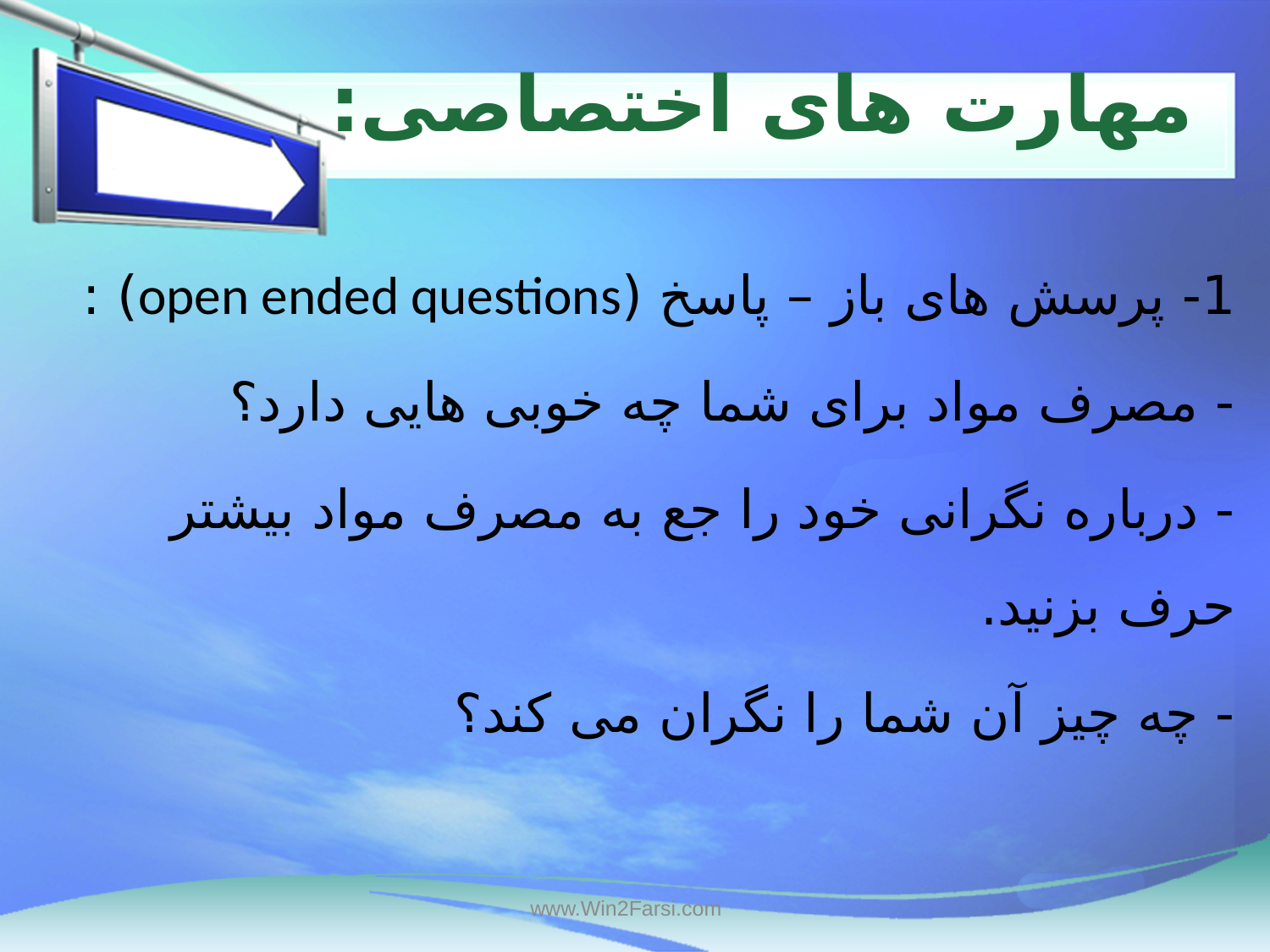

# مهارت های اختصاصی:
1- پرسش های باز – پاسخ (open ended questions) :
- مصرف مواد برای شما چه خوبی هایی دارد؟
- درباره نگرانی خود را جع به مصرف مواد بیشتر حرف بزنید.
- چه چیز آن شما را نگران می کند؟

www.Win2Farsi.com